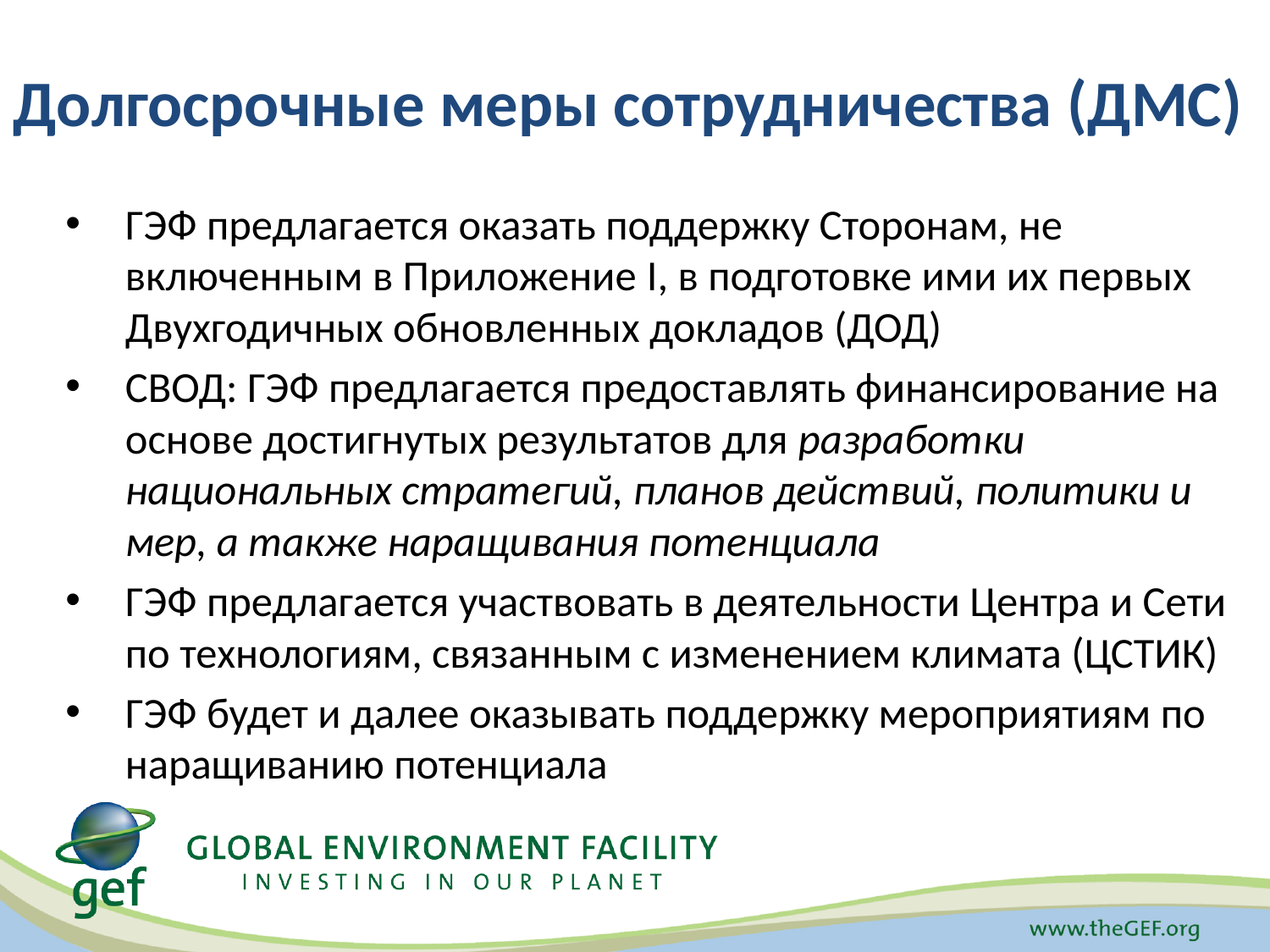

# Долгосрочные меры сотрудничества (ДМС)
ГЭФ предлагается оказать поддержку Сторонам, не включенным в Приложение I, в подготовке ими их первых Двухгодичных обновленных докладов (ДОД)
СВОД: ГЭФ предлагается предоставлять финансирование на основе достигнутых результатов для разработки национальных стратегий, планов действий, политики и мер, а также наращивания потенциала
ГЭФ предлагается участвовать в деятельности Центра и Сети по технологиям, связанным с изменением климата (ЦСТИК)
ГЭФ будет и далее оказывать поддержку мероприятиям по наращиванию потенциала